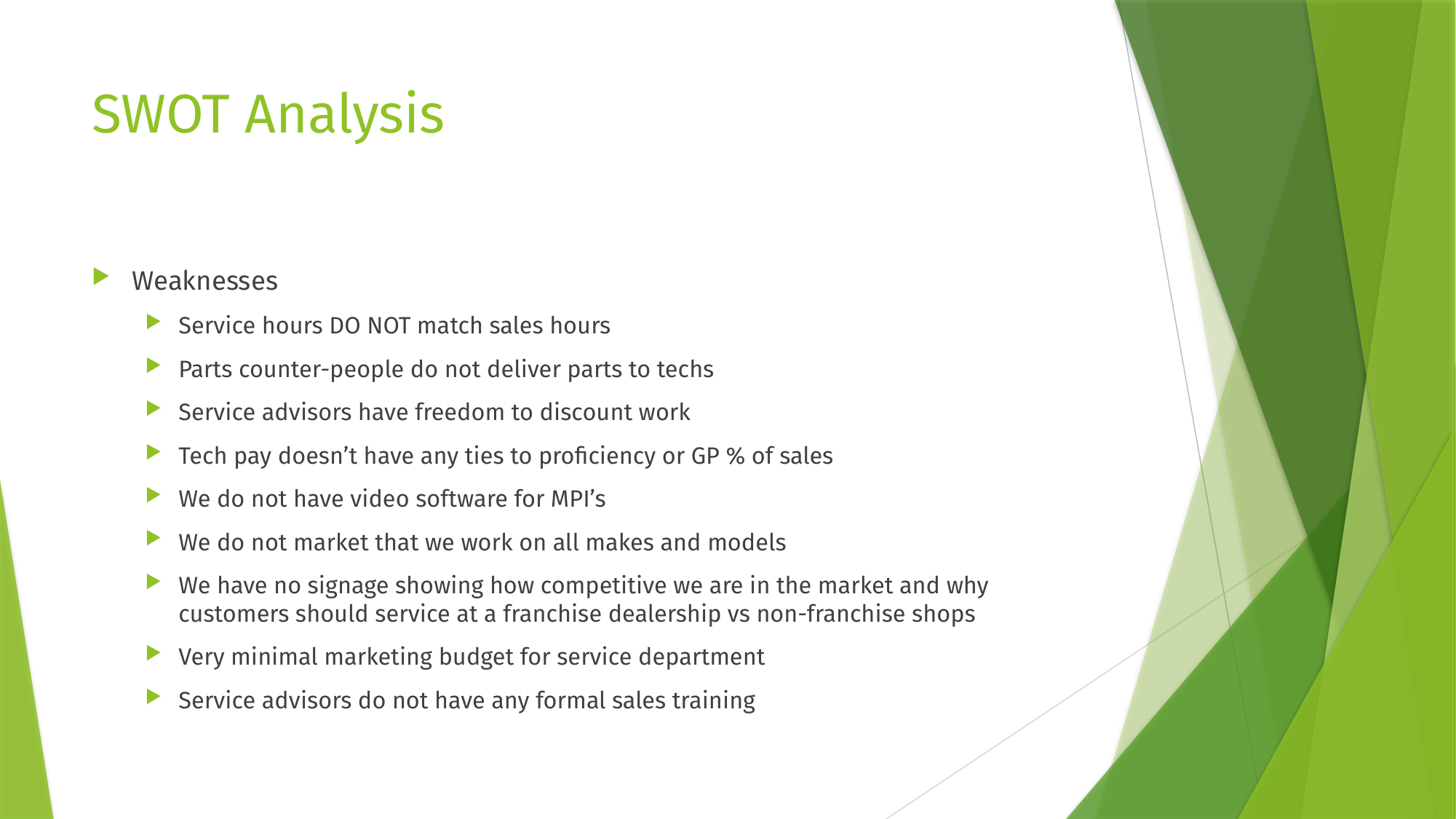

# SWOT Analysis
Weaknesses
Service hours DO NOT match sales hours
Parts counter-people do not deliver parts to techs
Service advisors have freedom to discount work
Tech pay doesn’t have any ties to proficiency or GP % of sales
We do not have video software for MPI’s
We do not market that we work on all makes and models
We have no signage showing how competitive we are in the market and why customers should service at a franchise dealership vs non-franchise shops
Very minimal marketing budget for service department
Service advisors do not have any formal sales training